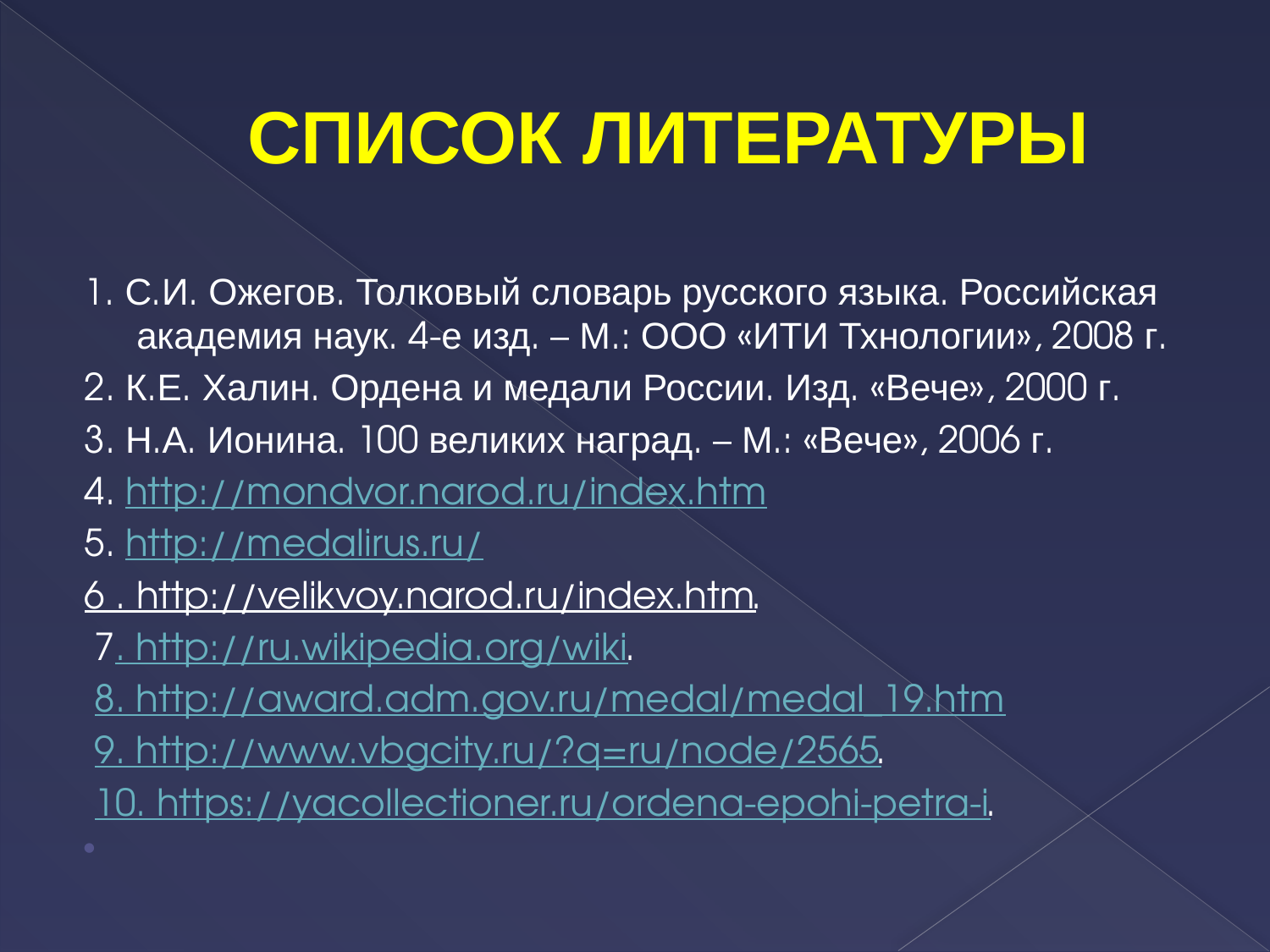

# СПИСОК ЛИТЕРАТУРЫ
1. С.И. Ожегов. Толковый словарь русского языка. Российская академия наук. 4-е изд. – М.: ООО «ИТИ Тхнологии», 2008 г.
2. К.Е. Халин. Ордена и медали России. Изд. «Вече», 2000 г.
3. Н.А. Ионина. 100 великих наград. – М.: «Вече», 2006 г.
4. http://mondvor.narod.ru/index.htm
5. http://medalirus.ru/
6 . http://velikvoy.narod.ru/index.htm.
 7. http://ru.wikipedia.org/wiki.
 8. http://award.adm.gov.ru/medal/medal_19.htm
 9. http://www.vbgcity.ru/?q=ru/node/2565.
 10. https://yacollectioner.ru/ordena-epohi-petra-i.